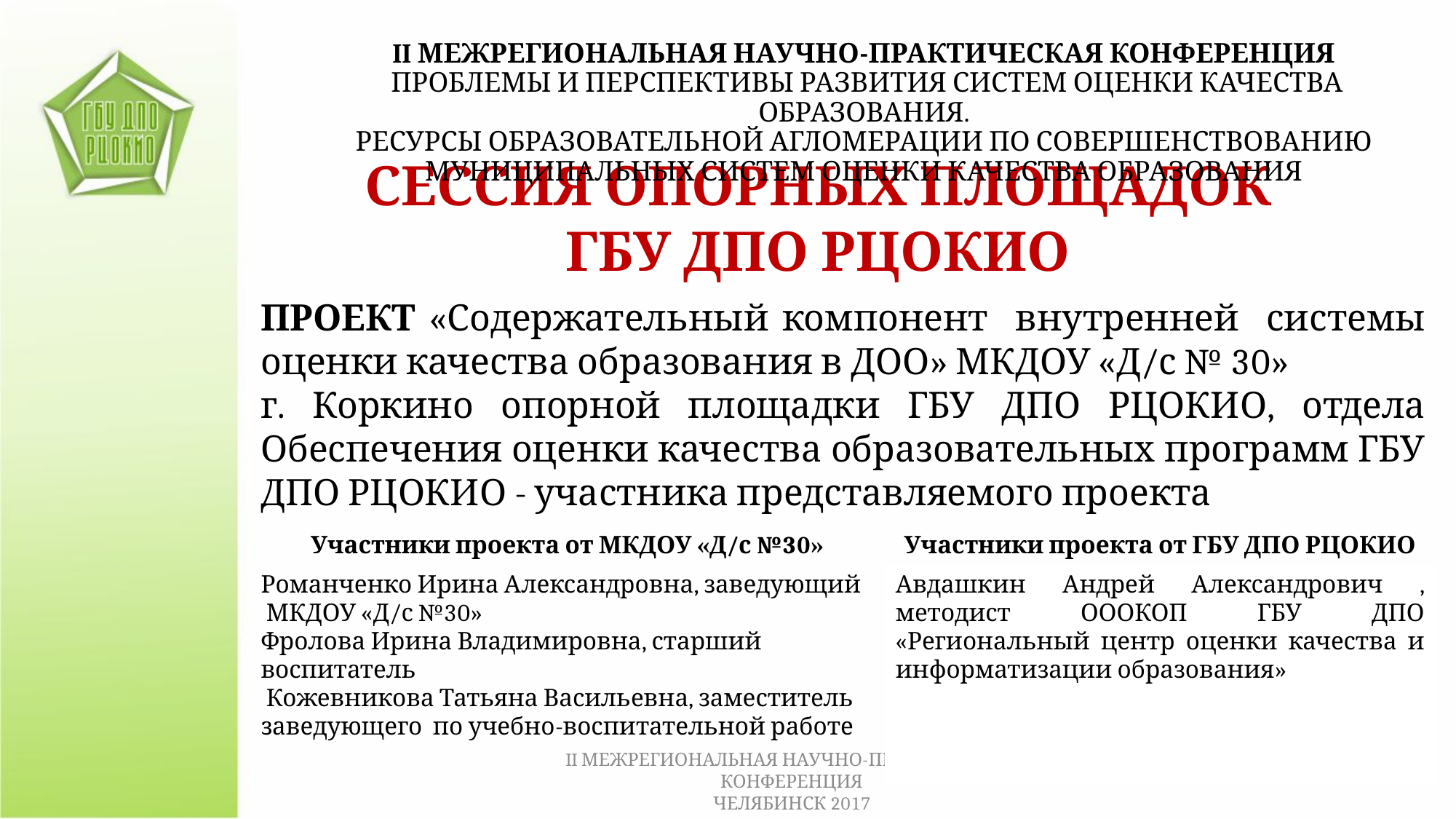

II МЕЖРЕГИОНАЛЬНАЯ НАУЧНО-ПРАКТИЧЕСКАЯ КОНФЕРЕНЦИЯ
 ПРОБЛЕМЫ И ПЕРСПЕКТИВЫ РАЗВИТИЯ СИСТЕМ ОЦЕНКИ КАЧЕСТВА ОБРАЗОВАНИЯ.
РЕСУРСЫ ОБРАЗОВАТЕЛЬНОЙ АГЛОМЕРАЦИИ ПО СОВЕРШЕНСТВОВАНИЮ МУНИЦИПАЛЬНЫХ СИСТЕМ ОЦЕНКИ КАЧЕСТВА ОБРАЗОВАНИЯ
СЕССИЯ ОПОРНЫХ ПЛОЩАДОК
ГБУ ДПО РЦОКИО
ПРОЕКТ «Содержательный компонент  внутренней  системы оценки качества образования в ДОО» МКДОУ «Д/с № 30»
г. Коркино опорной площадки ГБУ ДПО РЦОКИО, отдела Обеспечения оценки качества образовательных программ ГБУ ДПО РЦОКИО - участника представляемого проекта
| Участники проекта от МКДОУ «Д/с №30» | Участники проекта от ГБУ ДПО РЦОКИО |
| --- | --- |
| Романченко Ирина Александровна, заведующий МКДОУ «Д/с №30» Фролова Ирина Владимировна, старший воспитатель Кожевникова Татьяна Васильевна, заместитель заведующего по учебно-воспитательной работе | Авдашкин Андрей Александрович , методист ОООКОП ГБУ ДПО «Региональный центр оценки качества и информатизации образования» |
|  |  |
|  |  |
II МЕЖРЕГИОНАЛЬНАЯ НАУЧНО-ПРАКТИЧЕСКАЯ КОНФЕРЕНЦИЯ
ЧЕЛЯБИНСК 2017